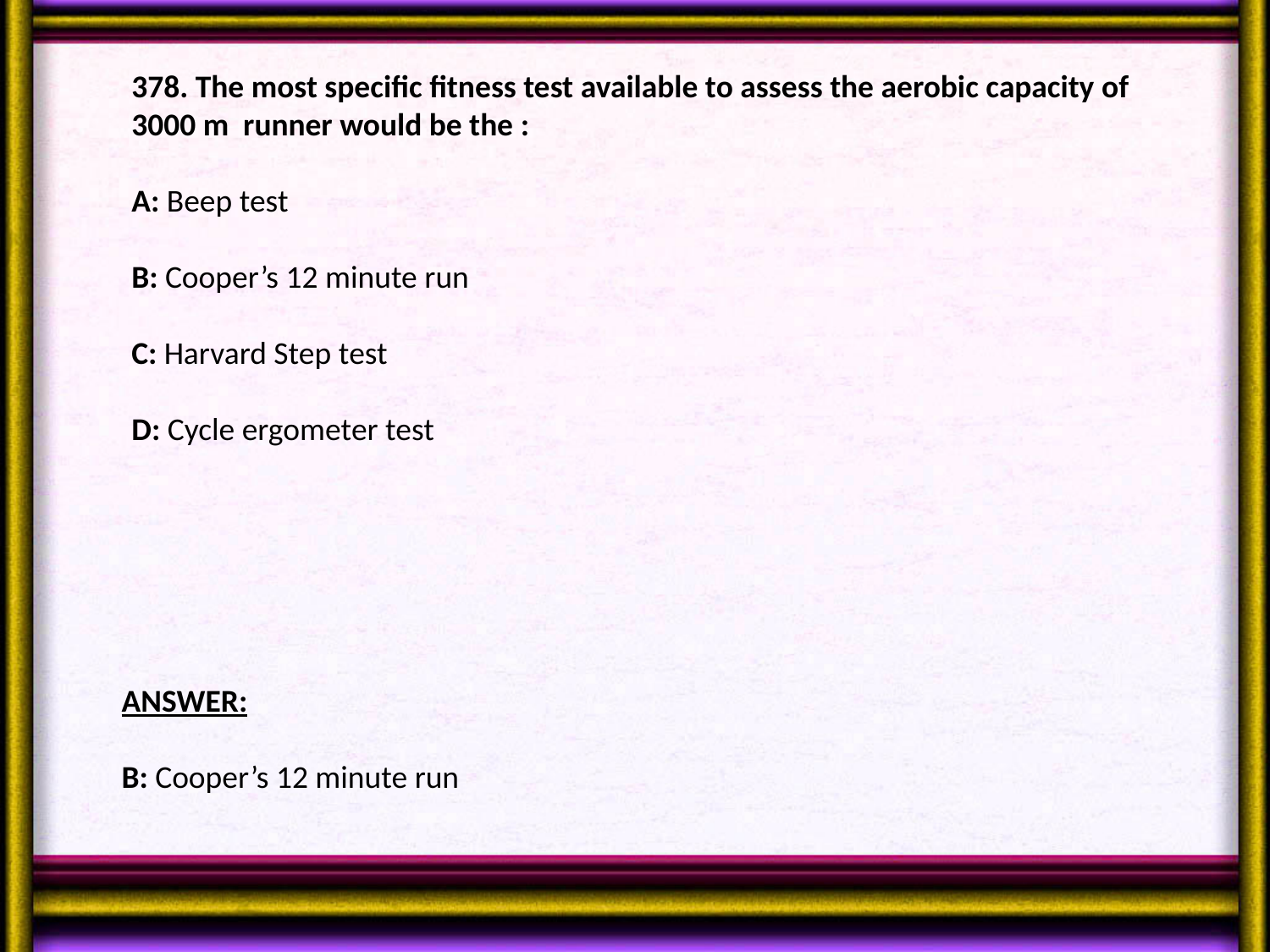

378. The most specific fitness test available to assess the aerobic capacity of 3000 m  runner would be the :

A: Beep test

B: Cooper’s 12 minute run

C: Harvard Step test

D: Cycle ergometer test
ANSWER:

B: Cooper’s 12 minute run